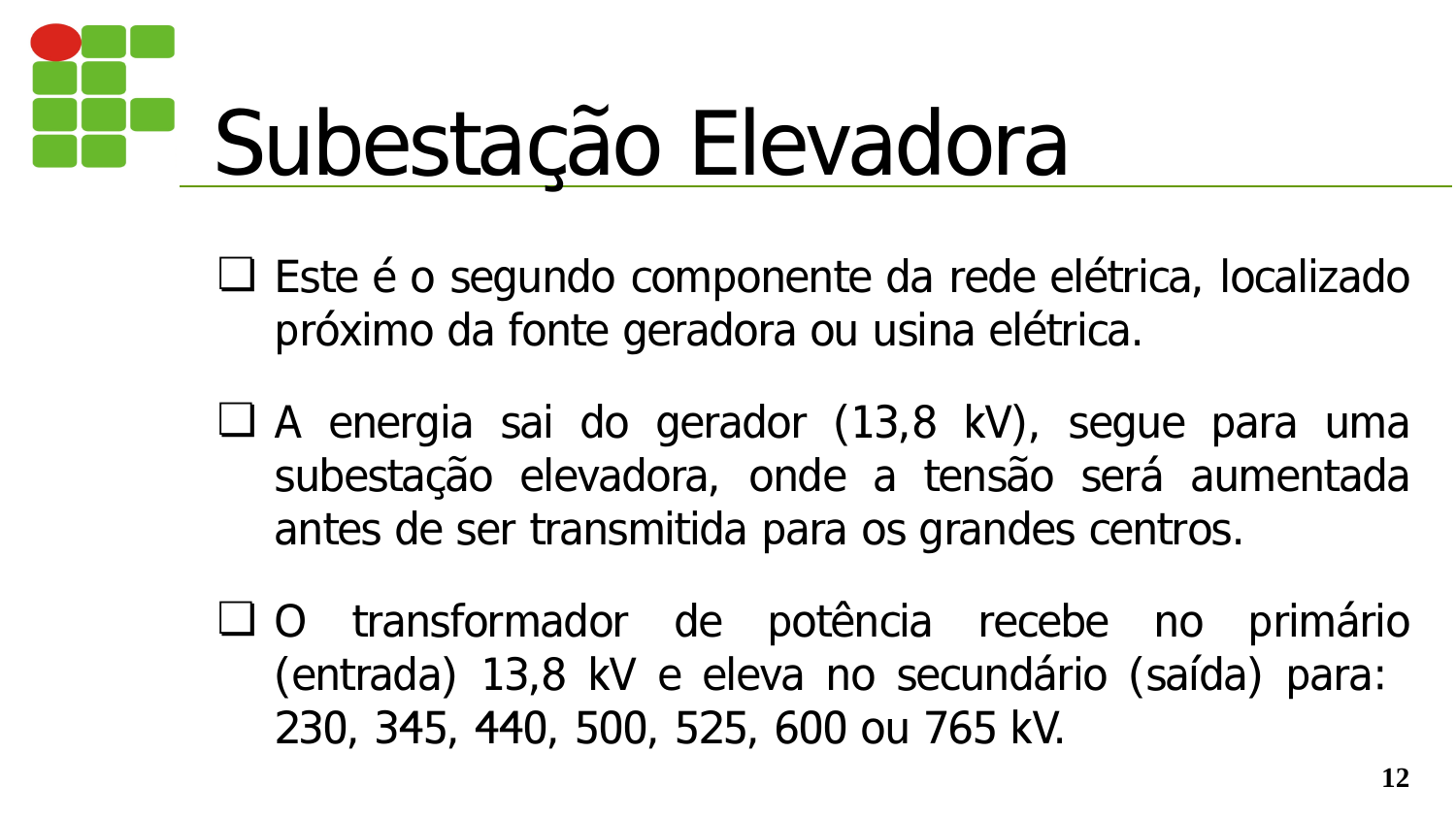

# Subestação Elevadora
Este é o segundo componente da rede elétrica, localizado próximo da fonte geradora ou usina elétrica.
A energia sai do gerador (13,8 kV), segue para uma subestação elevadora, onde a tensão será aumentada antes de ser transmitida para os grandes centros.
O transformador de potência recebe no primário (entrada) 13,8 kV e eleva no secundário (saída) para:  230, 345, 440, 500, 525, 600 ou 765 kV.
12